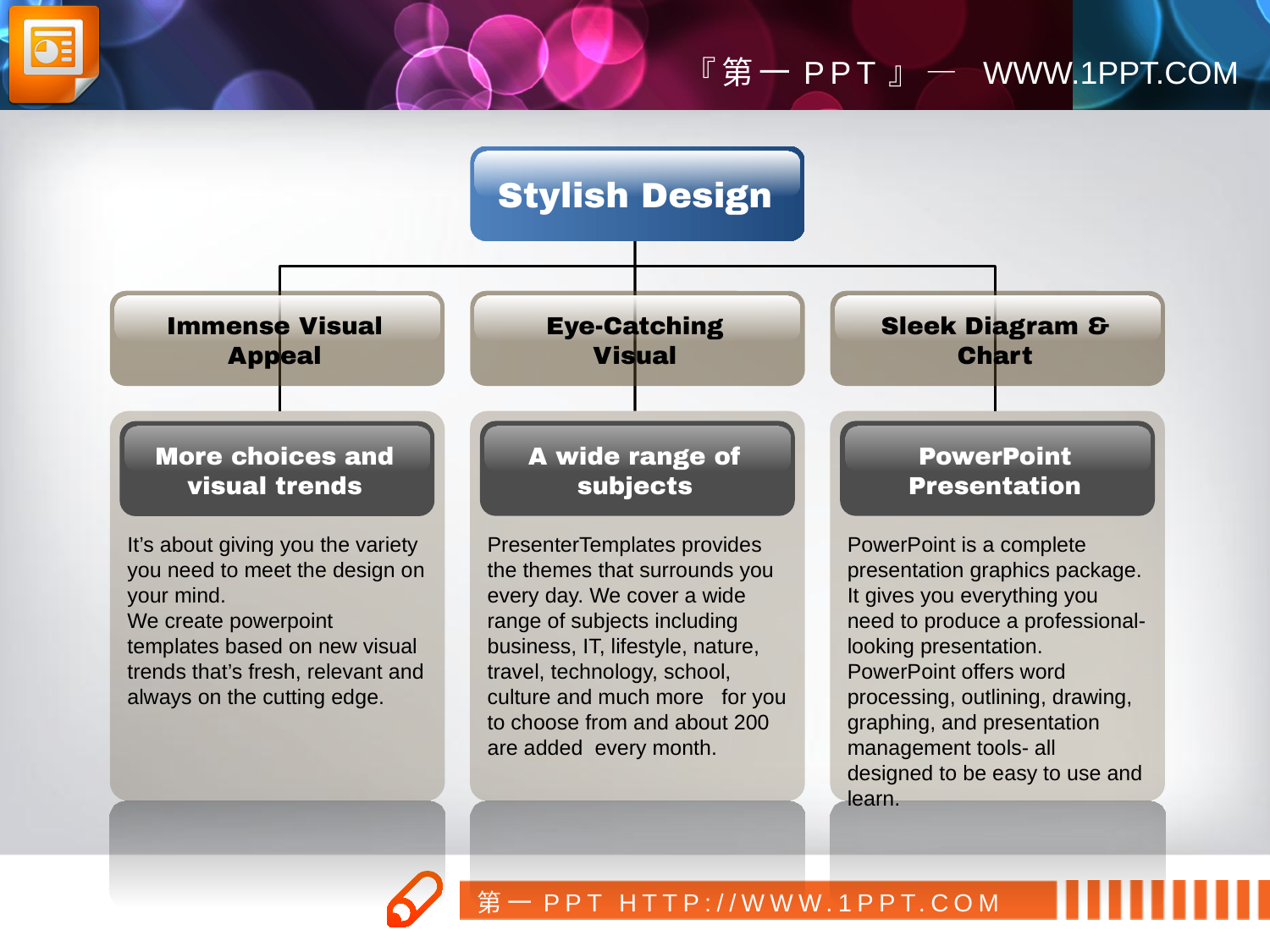

Stylish Design

Immense Visual Appeal
Eye-Catching
Visual
Sleek Diagram & Chart

More choices and
visual trends
A wide range of subjects
PowerPoint Presentation
It’s about giving you the variety you need to meet the design on your mind.
We create powerpoint templates based on new visual trends that’s fresh, relevant and always on the cutting edge.
PresenterTemplates provides the themes that surrounds you every day. We cover a wide range of subjects including business, IT, lifestyle, nature, travel, technology, school, culture and much more   for you to choose from and about 200 are added  every month.
PowerPoint is a complete presentation graphics package. It gives you everything you need to produce a professional-looking presentation. PowerPoint offers word processing, outlining, drawing, graphing, and presentation management tools- all designed to be easy to use and learn.